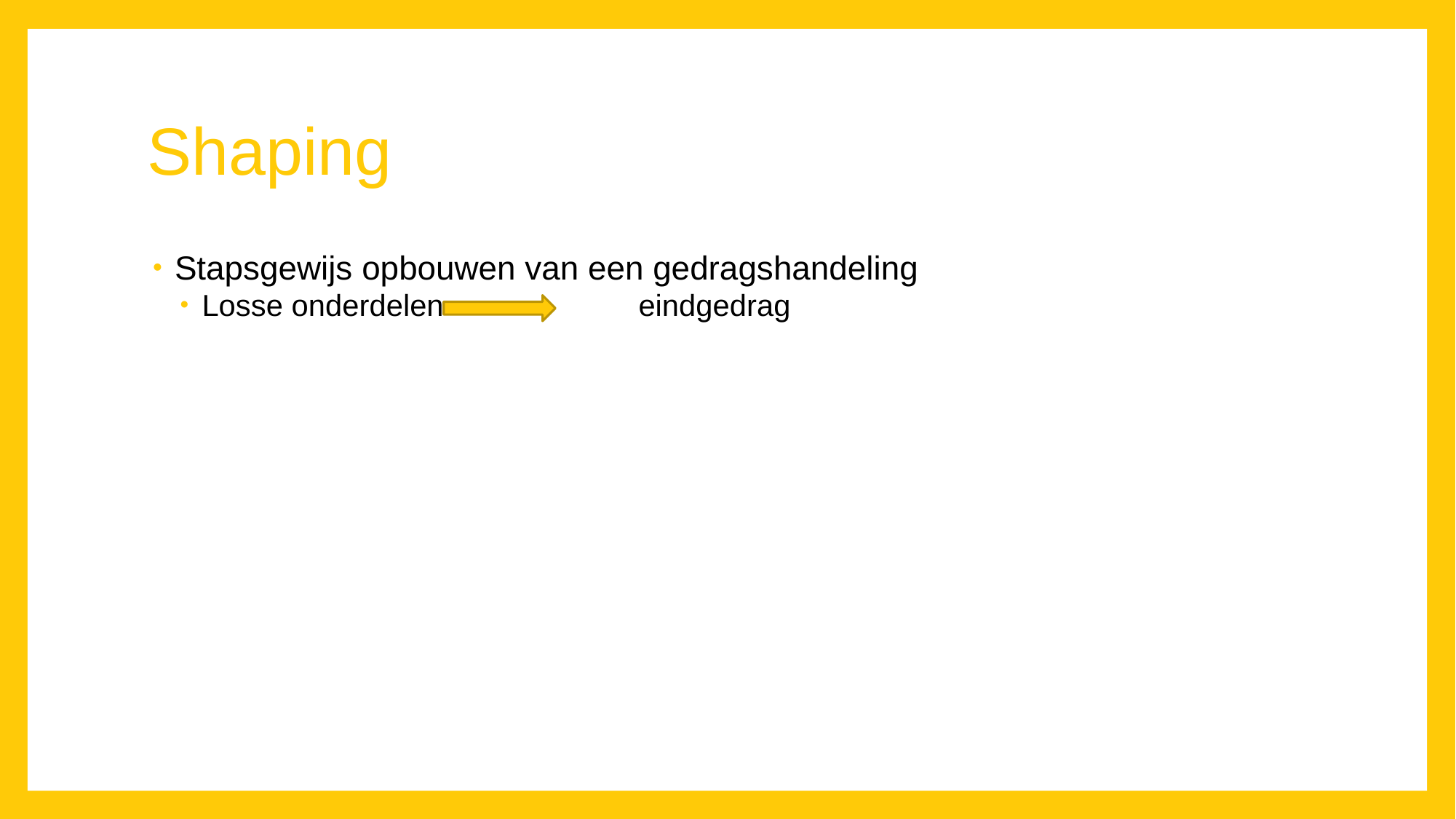

# Shaping
Stapsgewijs opbouwen van een gedragshandeling
Losse onderdelen    		eindgedrag